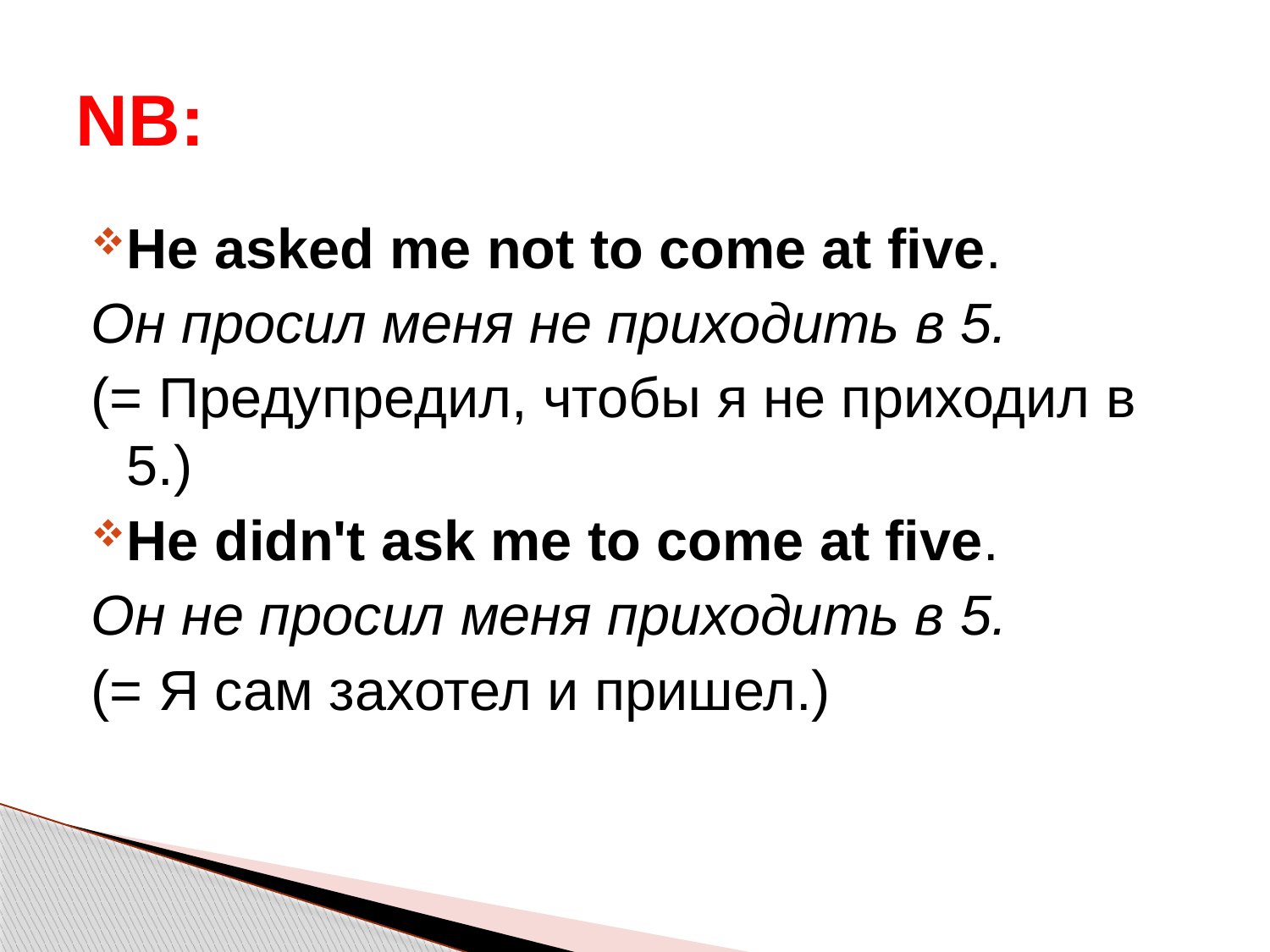

# NB:
He asked me not to come at five.
Он просил меня не приходить в 5.
(= Предупредил, чтобы я не приходил в 5.)
He didn't ask me to come at five.
Он не просил меня приходить в 5.
(= Я сам захотел и пришел.)